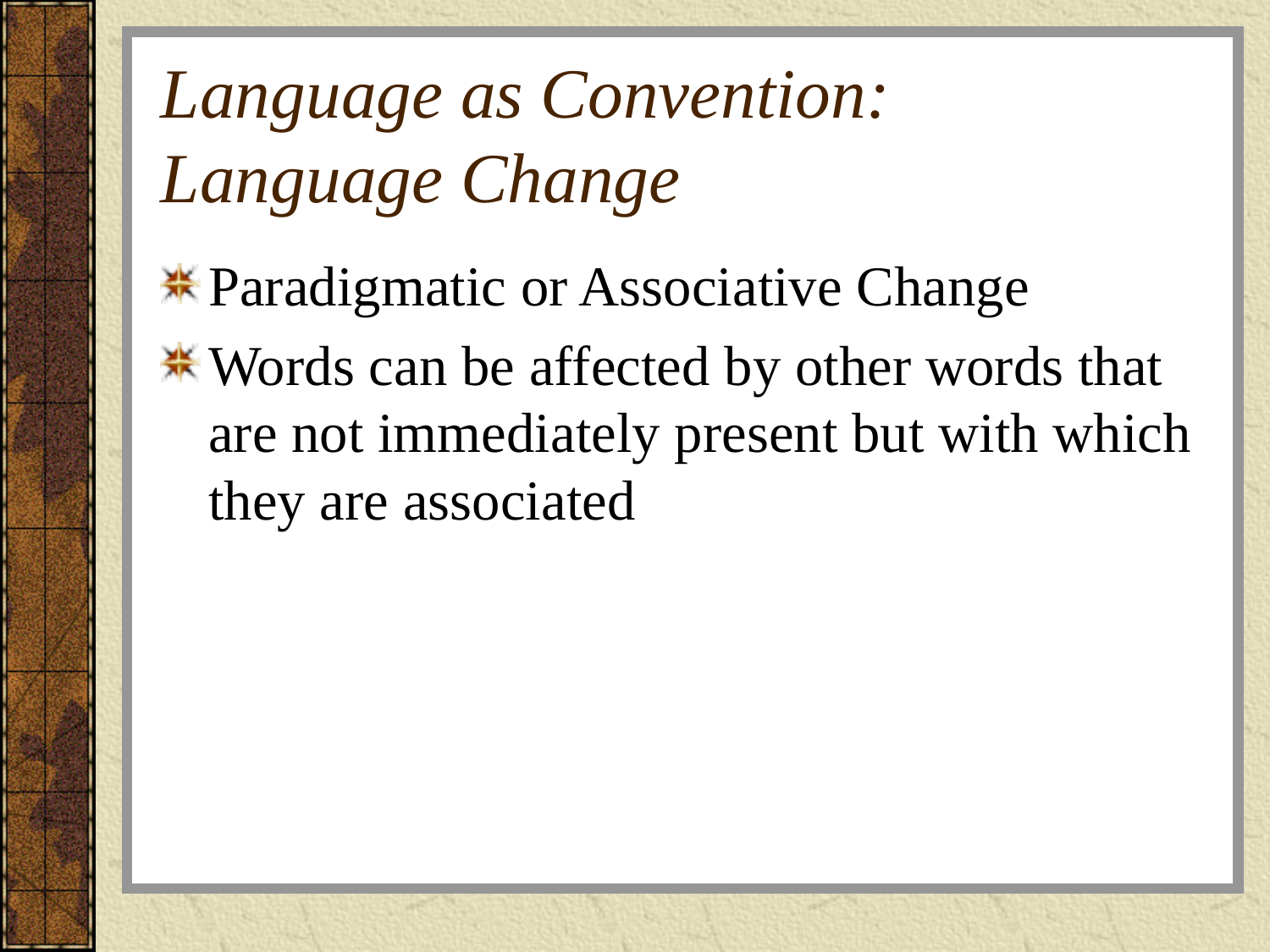

# Language as Convention: Language Change
Paradigmatic or Associative Change
Words can be affected by other words that are not immediately present but with which they are associated